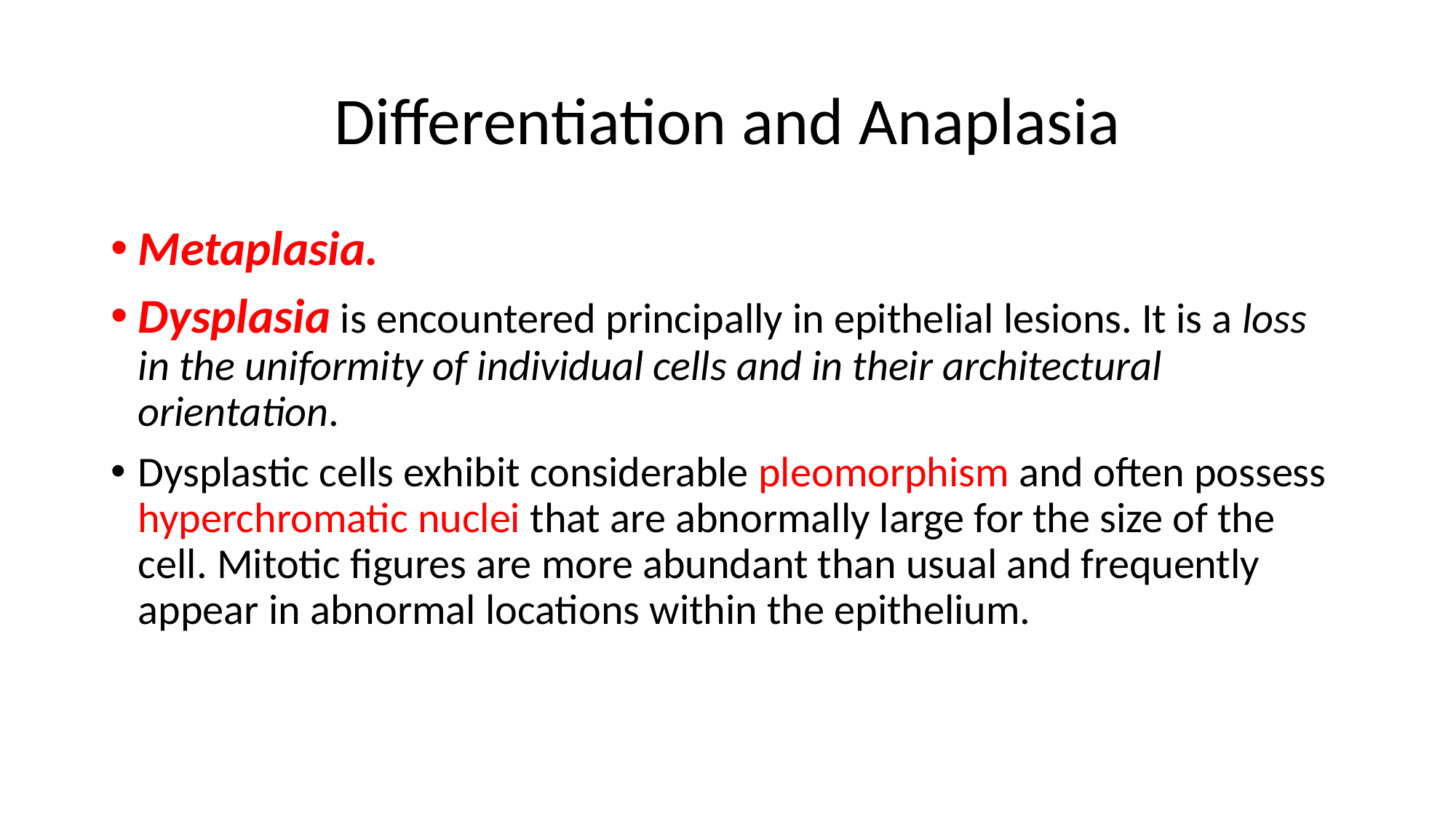

# Differentiation and Anaplasia
Metaplasia.
Dysplasia is encountered principally in epithelial lesions. It is a loss in the uniformity of individual cells and in their architectural orientation.
Dysplastic cells exhibit considerable pleomorphism and often possess hyperchromatic nuclei that are abnormally large for the size of the cell. Mitotic figures are more abundant than usual and frequently appear in abnormal locations within the epithelium.